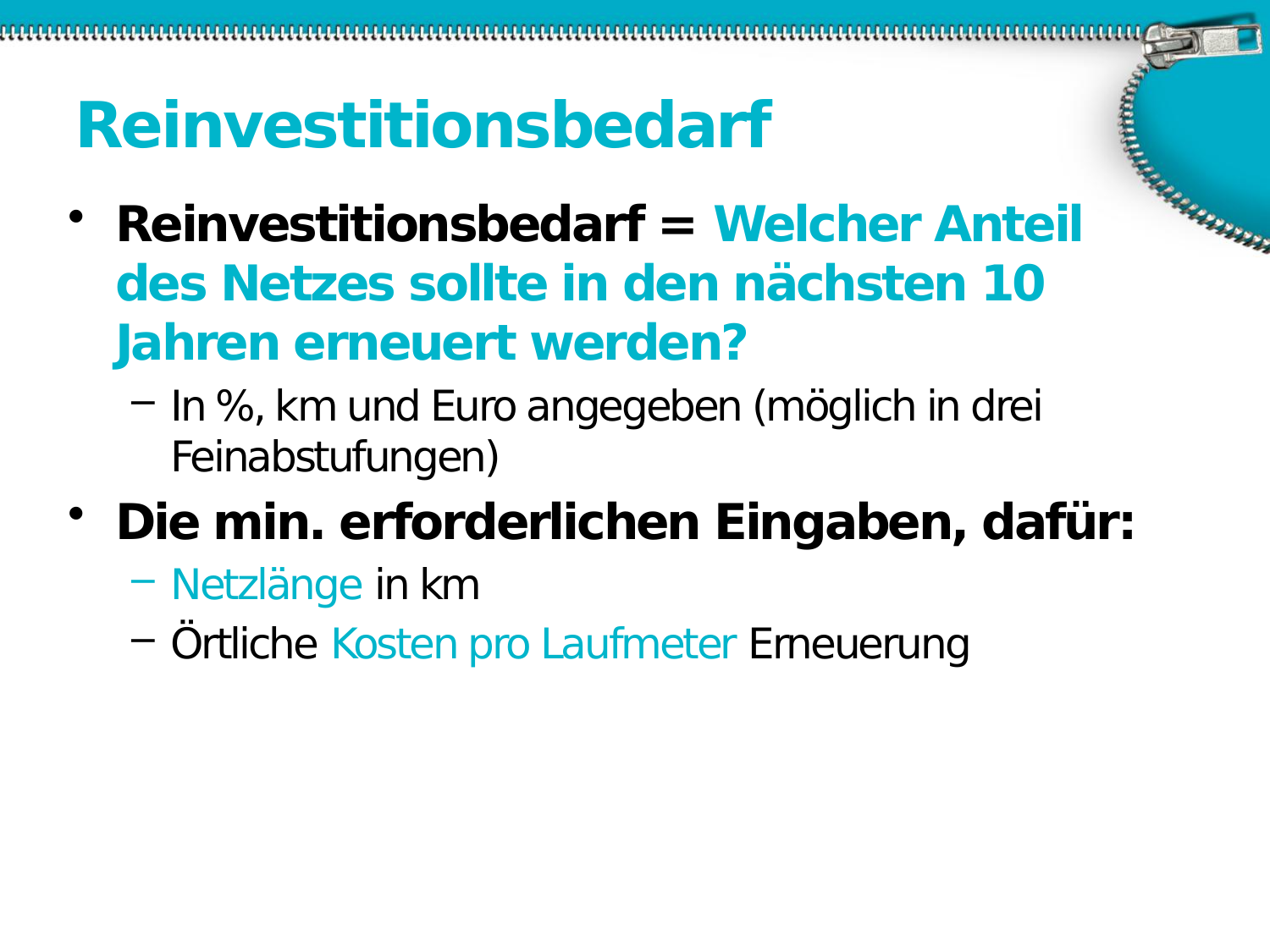

# Reinvestitionsbedarf
Reinvestitionsbedarf = Welcher Anteil des Netzes sollte in den nächsten 10 Jahren erneuert werden?
In %, km und Euro angegeben (möglich in drei Feinabstufungen)
Die min. erforderlichen Eingaben, dafür:
Netzlänge in km
Örtliche Kosten pro Laufmeter Erneuerung